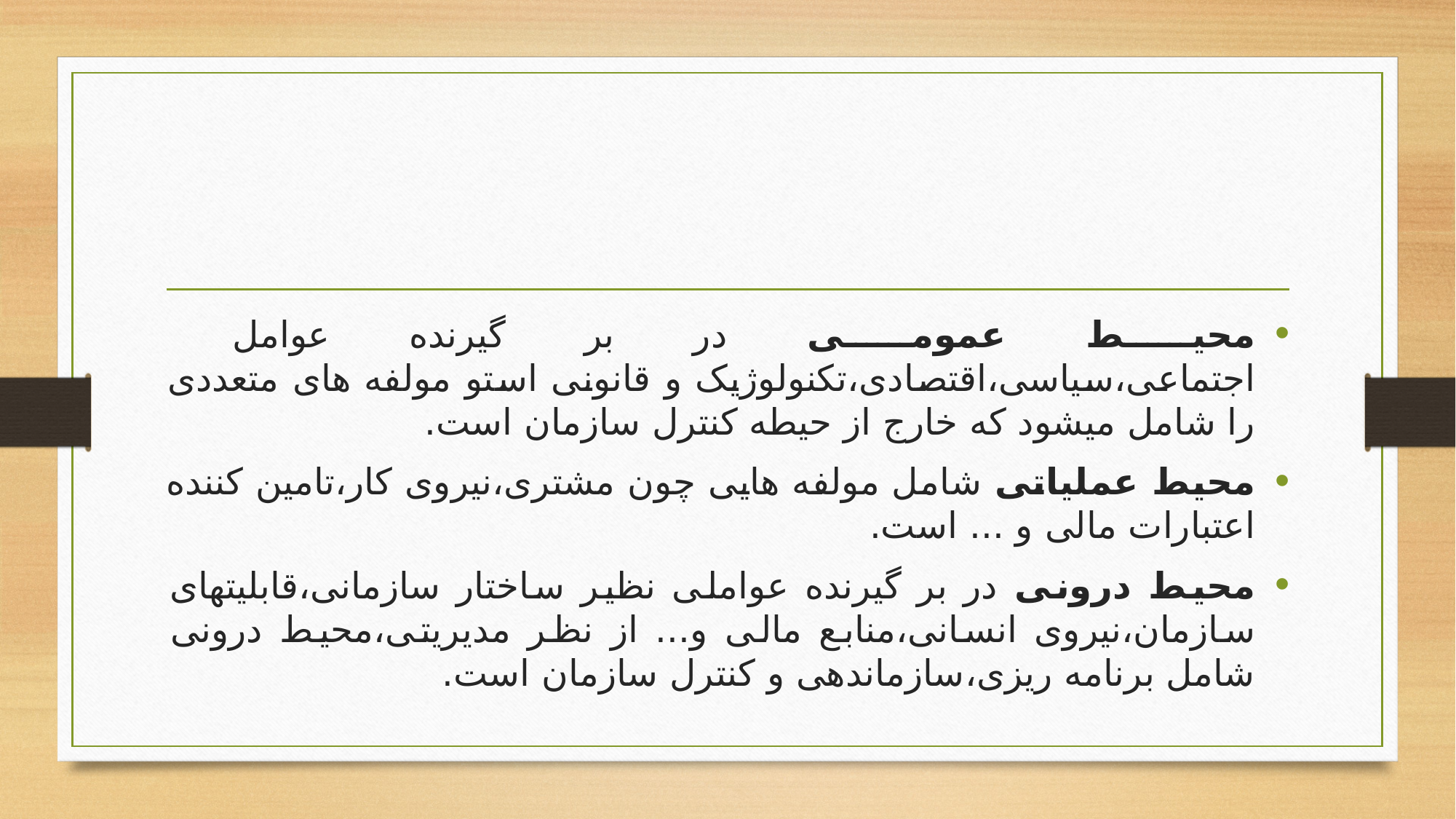

#
محیط عمومی در بر گیرنده عوامل اجتماعی،سیاسی،اقتصادی،تکنولوژیک و قانونی استو مولفه های متعددی را شامل میشود که خارج از حیطه کنترل سازمان است.
محیط عملیاتی شامل مولفه هایی چون مشتری،نیروی کار،تامین کننده اعتبارات مالی و ... است.
محیط درونی در بر گیرنده عواملی نظیر ساختار سازمانی،قابلیتهای سازمان،نیروی انسانی،منابع مالی و... از نظر مدیریتی،محیط درونی شامل برنامه ریزی،سازماندهی و کنترل سازمان است.